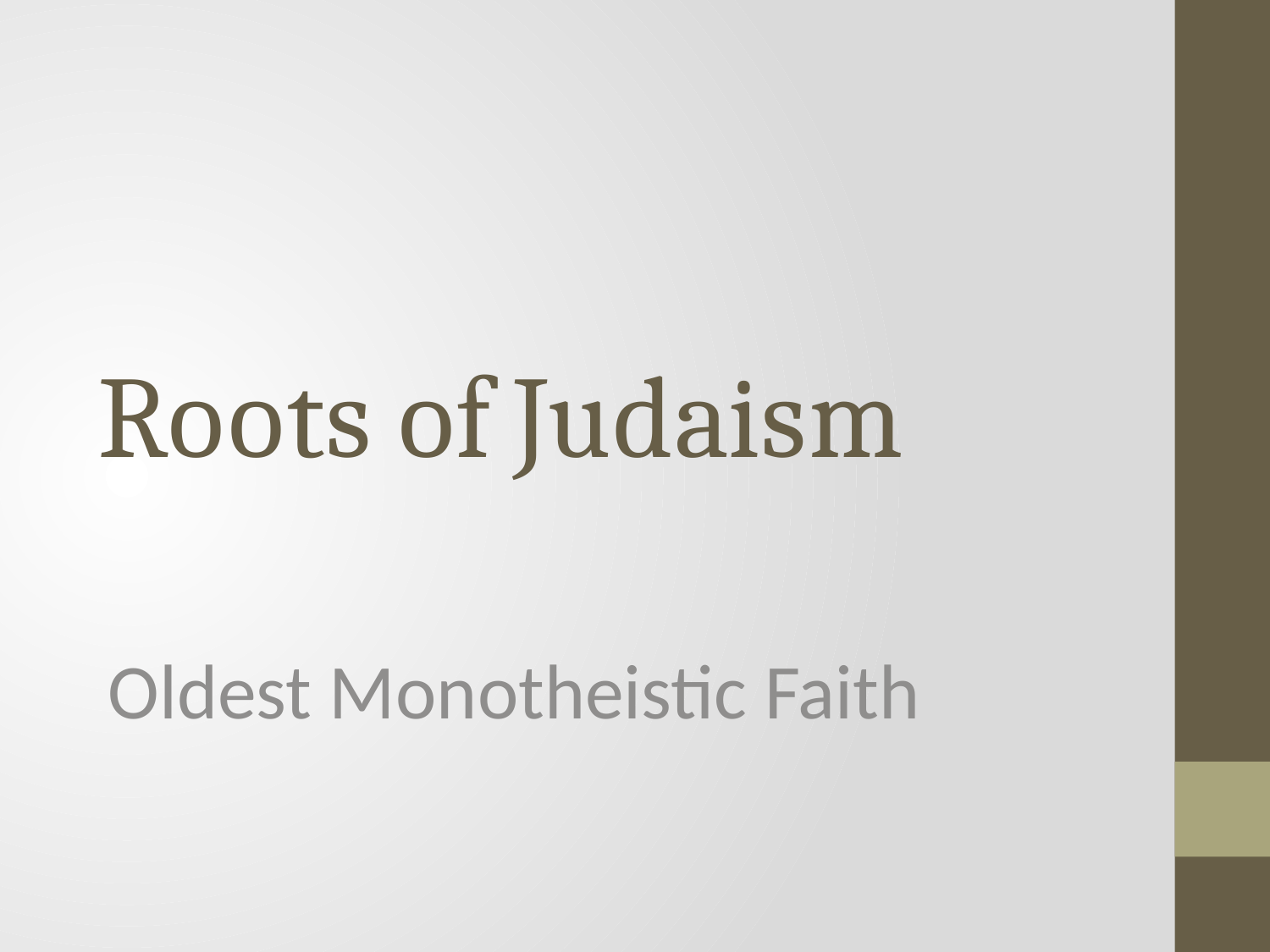

# Roots of Judaism
Oldest Monotheistic Faith